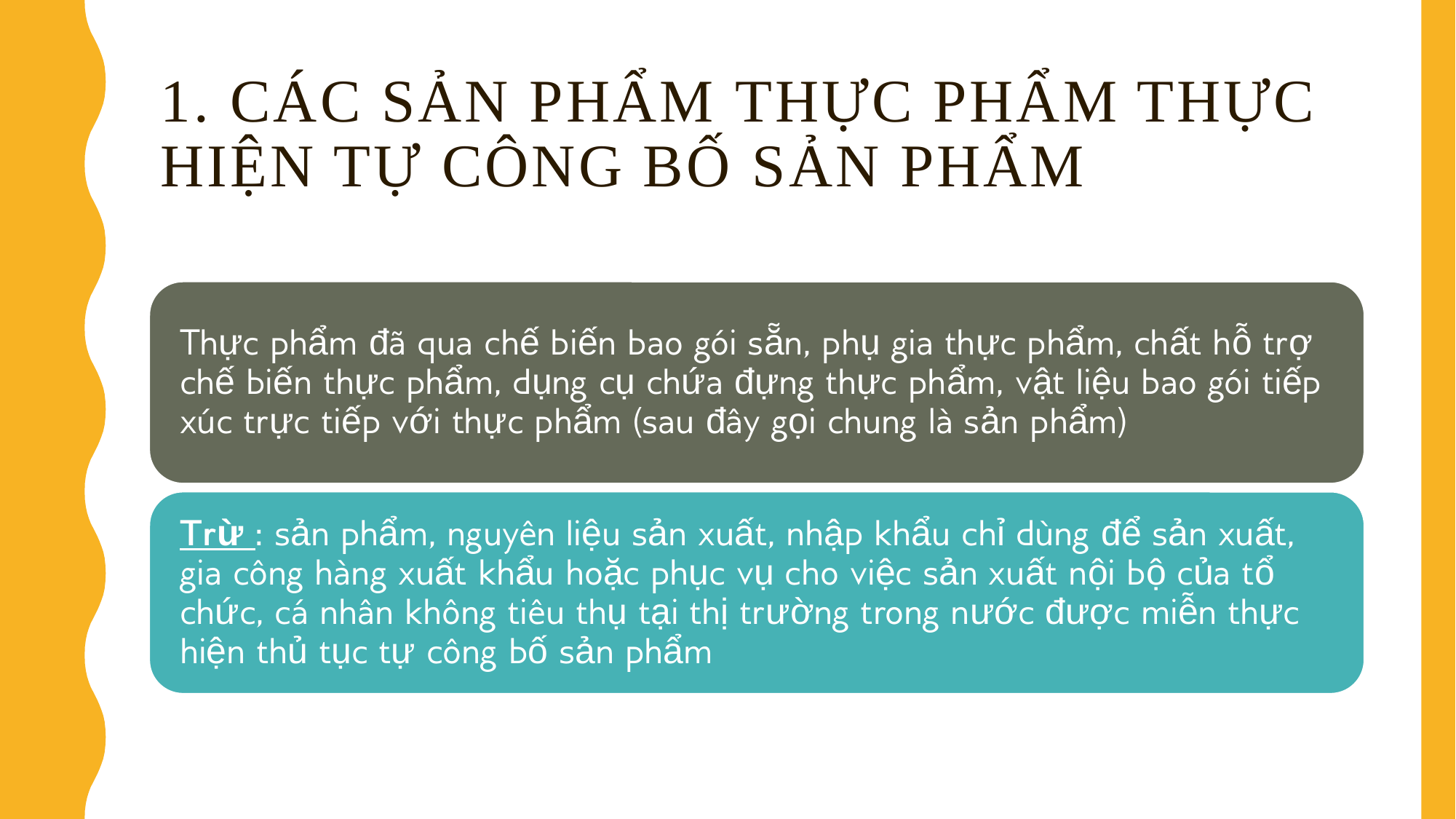

# 1. CÁC SẢN PHẨM thực phẩm thực hiện tự công bố SẢN PHẨM
Thực phẩm đã qua chế biến bao gói sẵn, phụ gia thực phẩm, chất hỗ trợ chế biến thực phẩm, dụng cụ chứa đựng thực phẩm, vật liệu bao gói tiếp xúc trực tiếp với thực phẩm (sau đây gọi chung là sản phẩm)
Trừ : sản phẩm, nguyên liệu sản xuất, nhập khẩu chỉ dùng để sản xuất, gia công hàng xuất khẩu hoặc phục vụ cho việc sản xuất nội bộ của tổ chức, cá nhân không tiêu thụ tại thị trường trong nước được miễn thực hiện thủ tục tự công bố sản phẩm